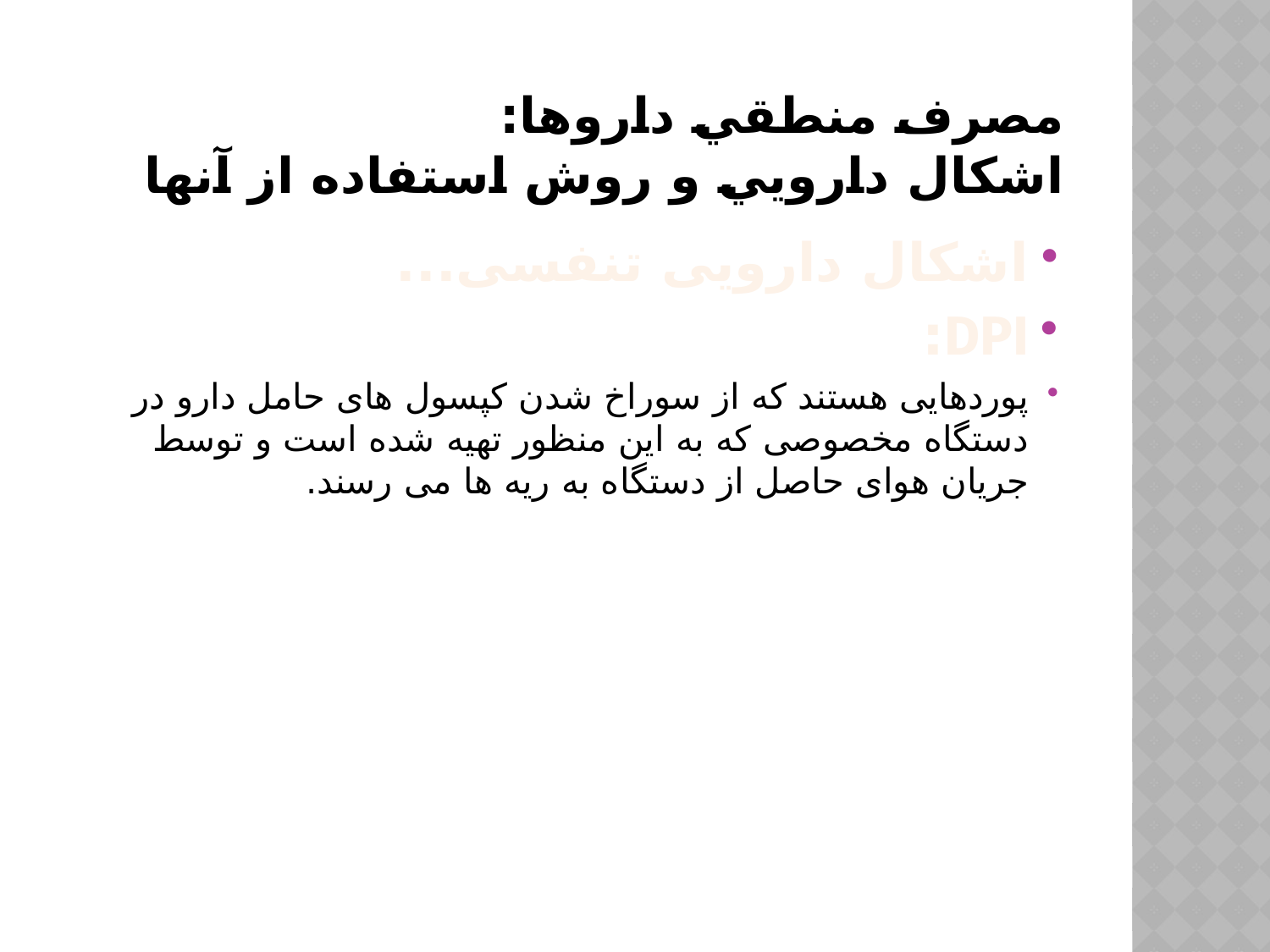

# مصرف منطقي داروها: اشكال دارويي و روش استفاده از آنها
اشکال دارویی تنفسی...
DPI:
پوردهایی هستند که از سوراخ شدن کپسول های حامل دارو در دستگاه مخصوصی که به این منظور تهیه شده است و توسط جریان هوای حاصل از دستگاه به ریه ها می رسند.